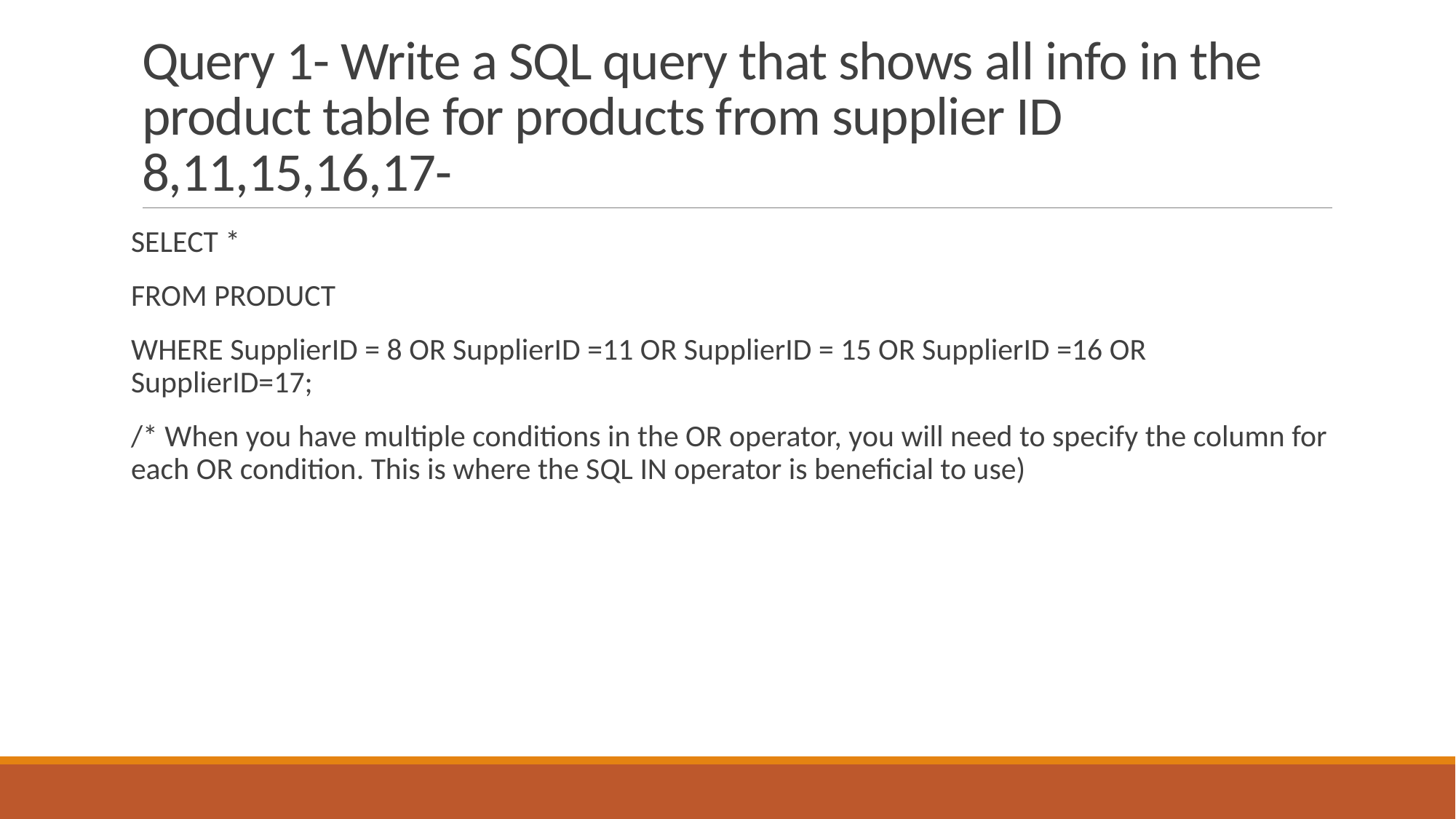

# Query 1- Write a SQL query that shows all info in the product table for products from supplier ID 8,11,15,16,17-
SELECT *
FROM PRODUCT
WHERE SupplierID = 8 OR SupplierID =11 OR SupplierID = 15 OR SupplierID =16 OR SupplierID=17;
/* When you have multiple conditions in the OR operator, you will need to specify the column for each OR condition. This is where the SQL IN operator is beneficial to use)